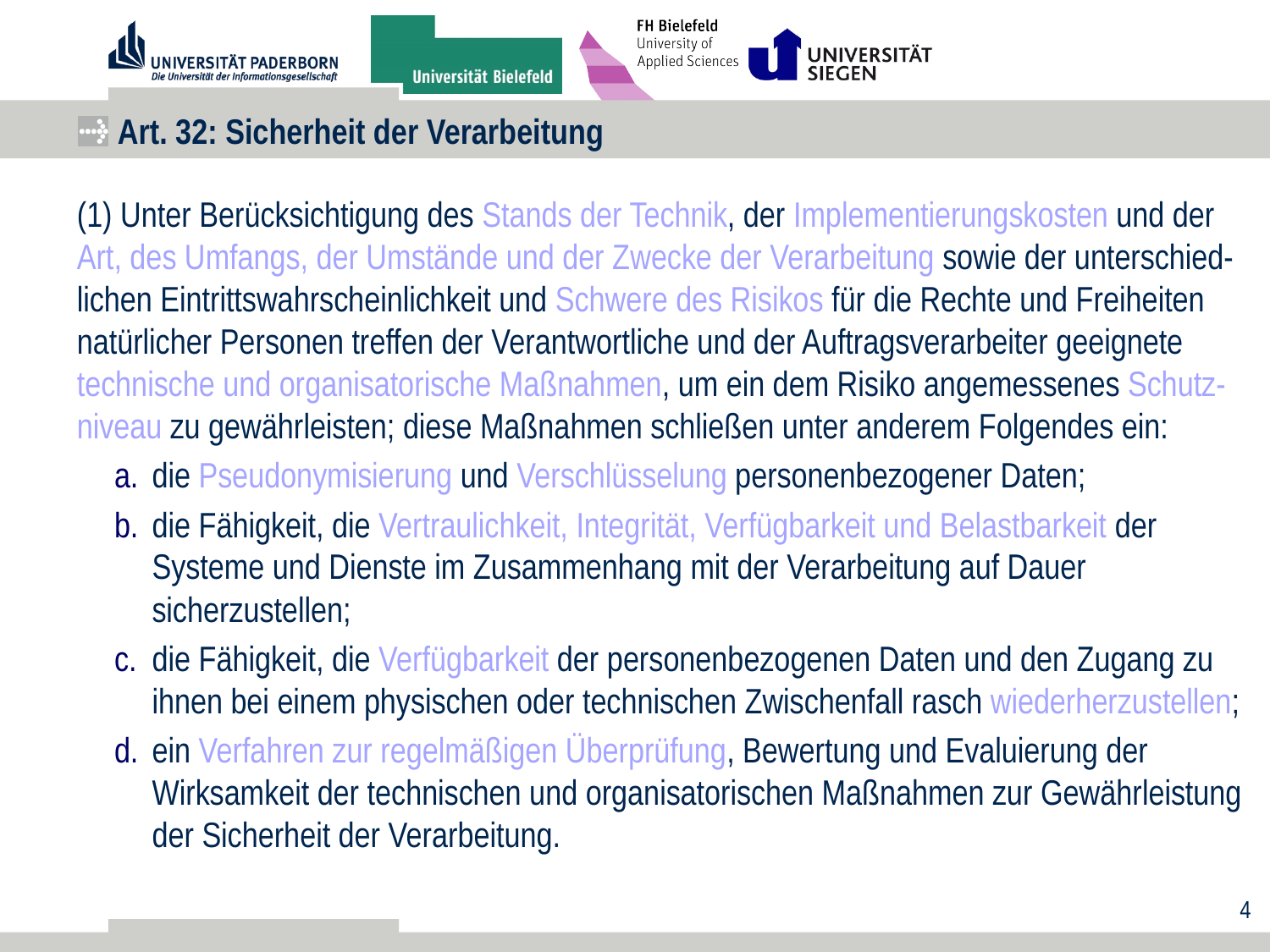

# Art. 32: Sicherheit der Verarbeitung
(1) Unter Berücksichtigung des Stands der Technik, der Implementierungskosten und der Art, des Umfangs, der Umstände und der Zwecke der Verarbeitung sowie der unterschied-lichen Eintrittswahrscheinlichkeit und Schwere des Risikos für die Rechte und Freiheiten natürlicher Personen treffen der Verantwortliche und der Auftragsverarbeiter geeignete technische und organisatorische Maßnahmen, um ein dem Risiko angemessenes Schutz-niveau zu gewährleisten; diese Maßnahmen schließen unter anderem Folgendes ein:
die Pseudonymisierung und Verschlüsselung personenbezogener Daten;
die Fähigkeit, die Vertraulichkeit, Integrität, Verfügbarkeit und Belastbarkeit der Systeme und Dienste im Zusammenhang mit der Verarbeitung auf Dauer sicherzustellen;
die Fähigkeit, die Verfügbarkeit der personenbezogenen Daten und den Zugang zu ihnen bei einem physischen oder technischen Zwischenfall rasch wiederherzustellen;
ein Verfahren zur regelmäßigen Überprüfung, Bewertung und Evaluierung der Wirksamkeit der technischen und organisatorischen Maßnahmen zur Gewährleistung der Sicherheit der Verarbeitung.
4